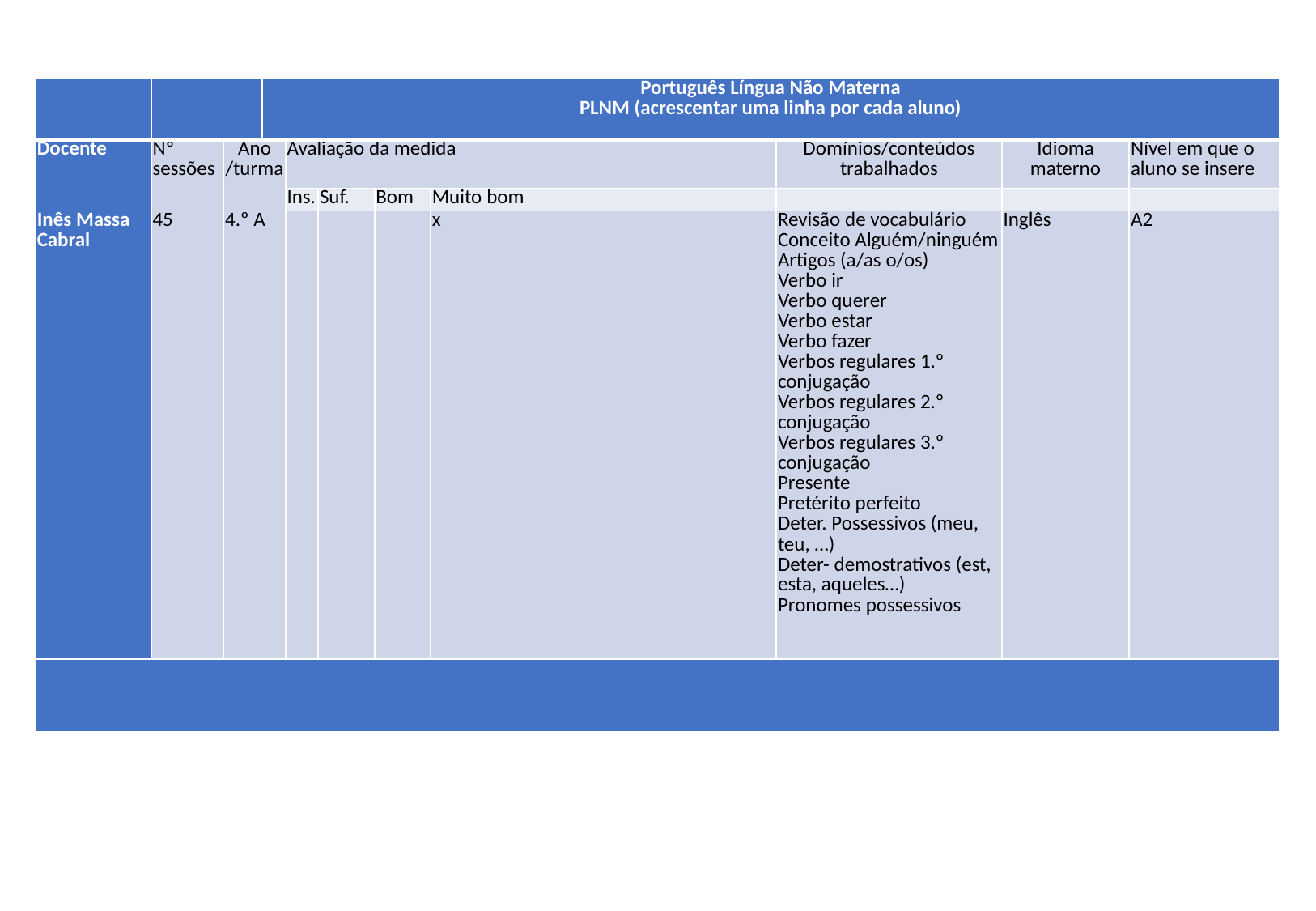

|  |  |  | Português Língua Não Materna PLNM (acrescentar uma linha por cada aluno) |  |  |  |  |  |  |  |
| --- | --- | --- | --- | --- | --- | --- | --- | --- | --- | --- |
| Docente | Nº sessões | Ano /turma |  | Avaliação da medida |  |  |  | Domínios/conteúdos trabalhados | Idioma materno | Nível em que o aluno se insere |
|  |  |  |  | Ins. | Suf. | Bom | Muito bom |  |  |  |
| Inês Massa Cabral | 45 | 4.º A |  |  |  |  | x | Revisão de vocabulário Conceito Alguém/ninguém Artigos (a/as o/os) Verbo ir Verbo querer Verbo estar Verbo fazer Verbos regulares 1.º conjugação Verbos regulares 2.º conjugação Verbos regulares 3.º conjugação Presente Pretérito perfeito Deter. Possessivos (meu, teu, …) Deter- demostrativos (est, esta, aqueles…) Pronomes possessivos | Inglês | A2 |
|  |  |  |  |  |  |  |  |  |  |  |